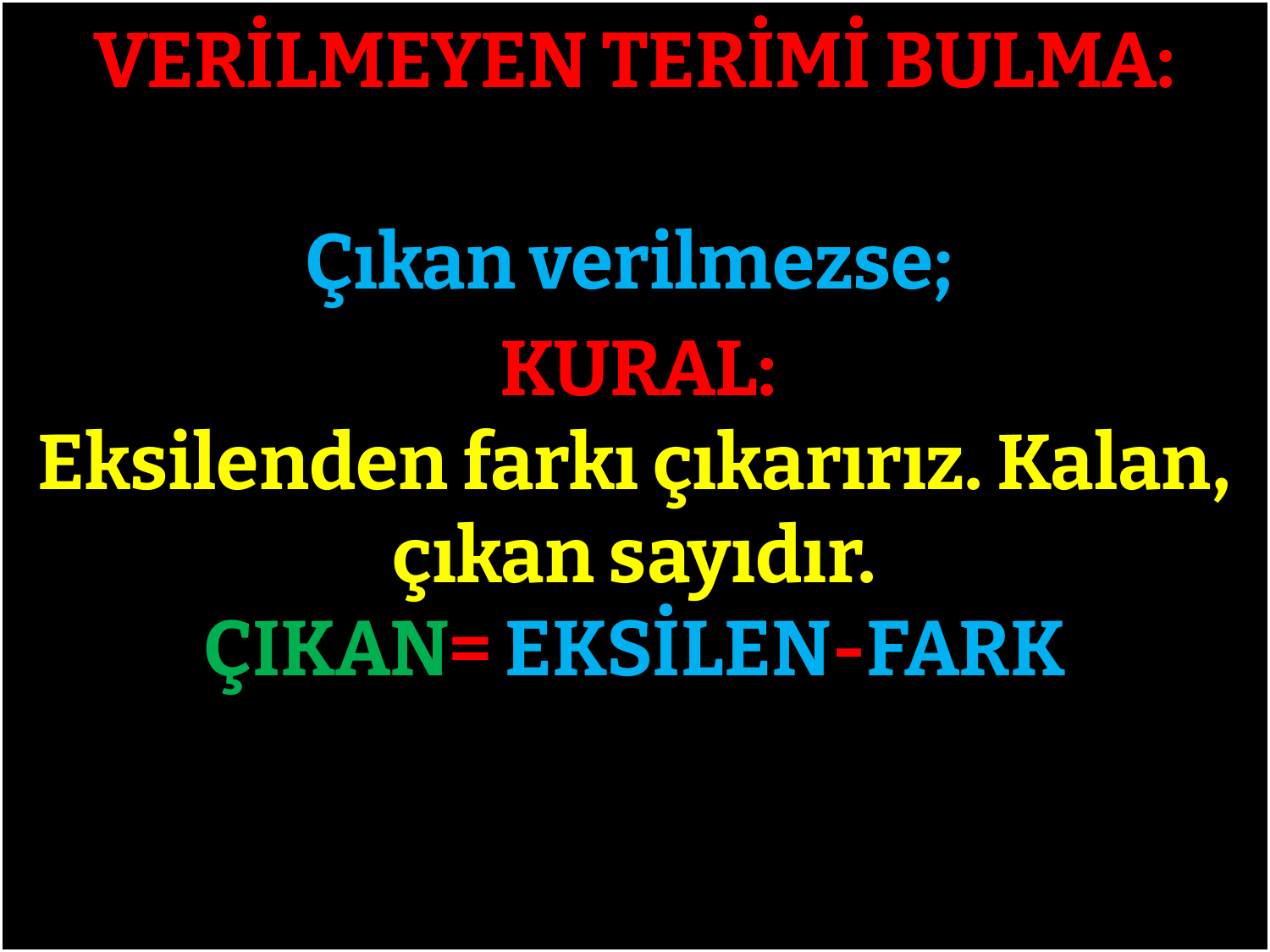

VERİLMEYEN TERİMİ BULMA:
Çıkan verilmezse;
#
KURAL:
Eksilenden farkı çıkarırız. Kalan, çıkan sayıdır.
ÇIKAN= EKSİLEN-FARK